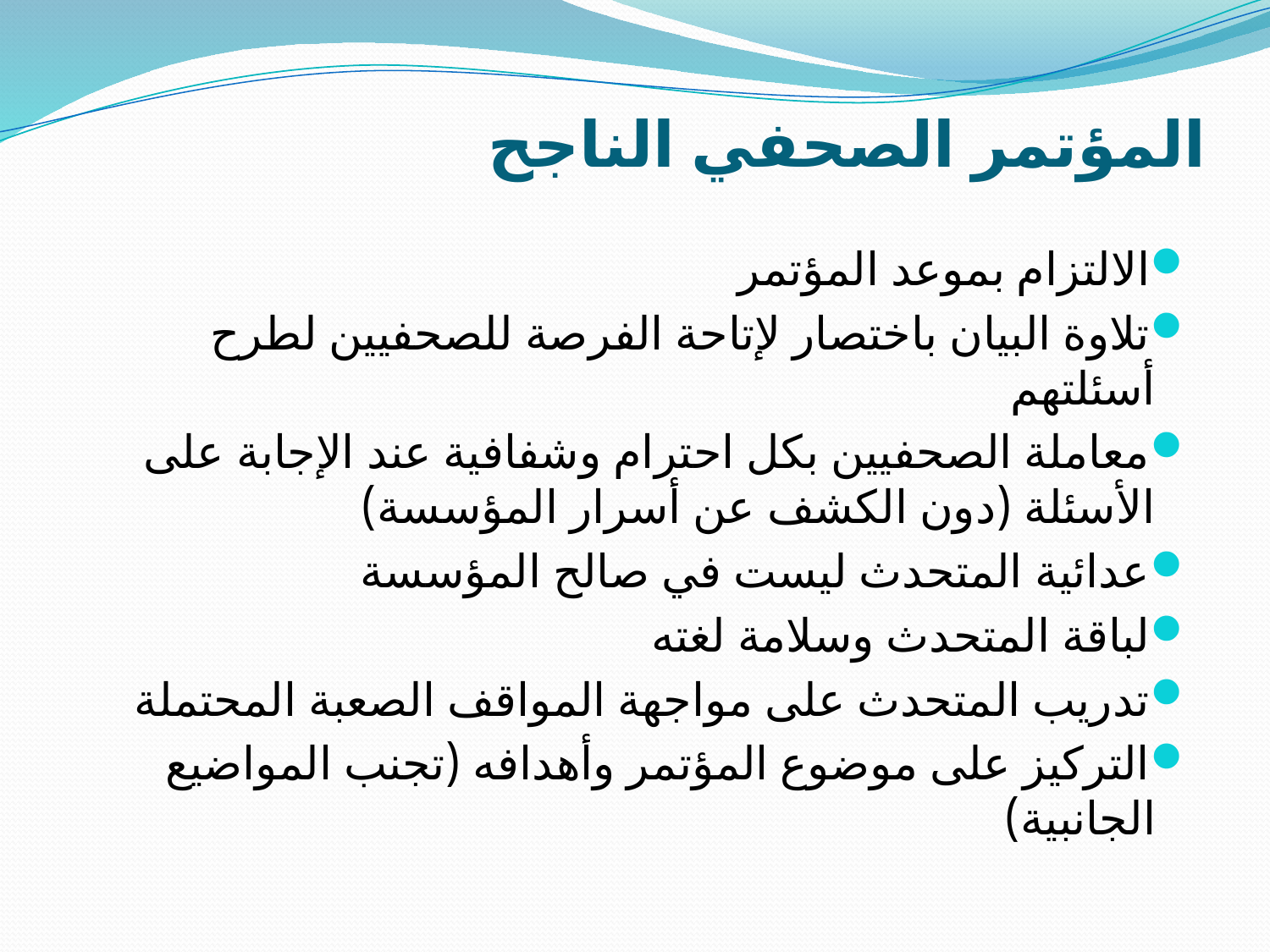

# المؤتمر الصحفي الناجح
الالتزام بموعد المؤتمر
تلاوة البيان باختصار لإتاحة الفرصة للصحفيين لطرح أسئلتهم
معاملة الصحفيين بكل احترام وشفافية عند الإجابة على الأسئلة (دون الكشف عن أسرار المؤسسة)
عدائية المتحدث ليست في صالح المؤسسة
لباقة المتحدث وسلامة لغته
تدريب المتحدث على مواجهة المواقف الصعبة المحتملة
التركيز على موضوع المؤتمر وأهدافه (تجنب المواضيع الجانبية)